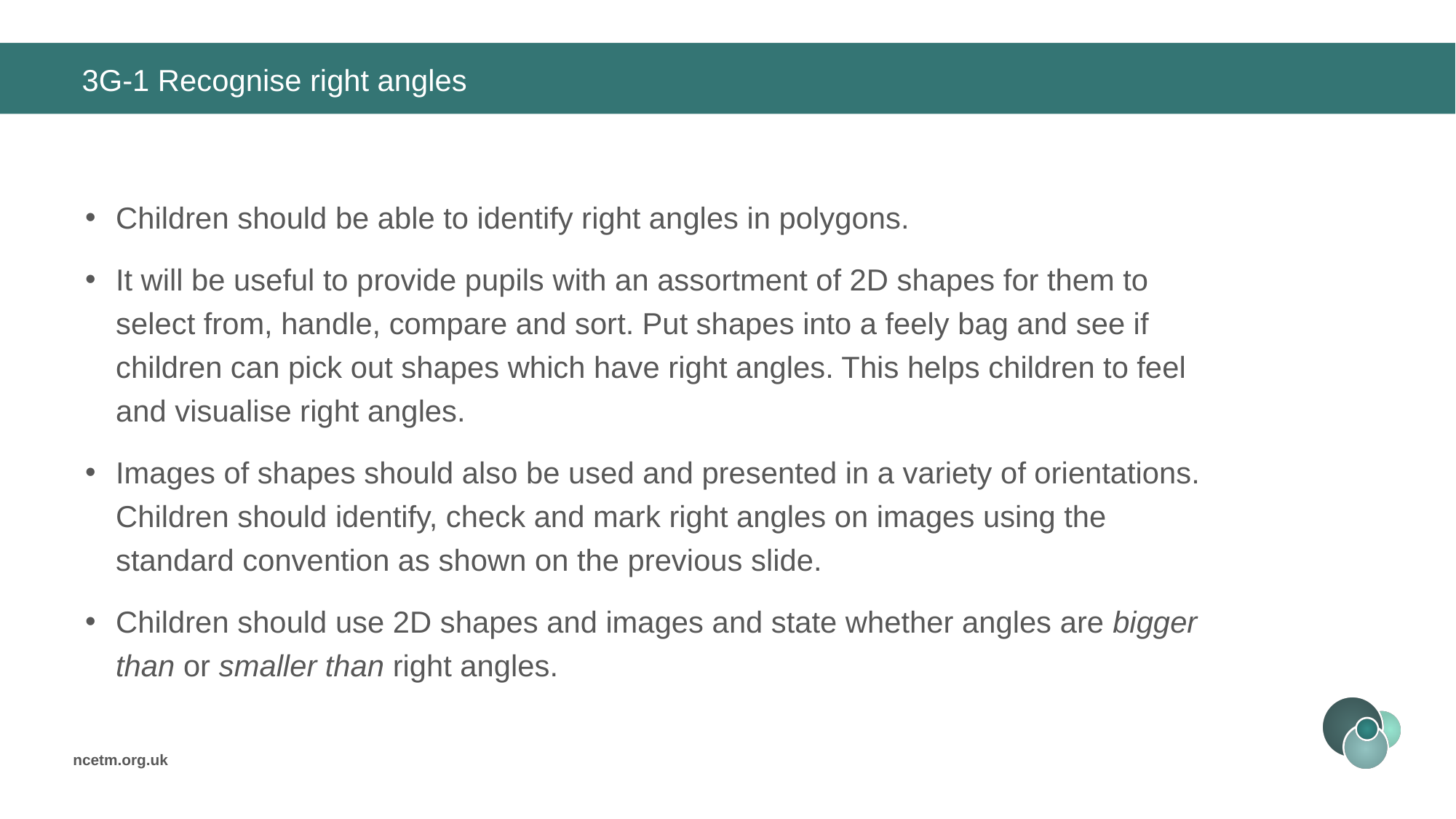

# 3G-1 Recognise right angles
Children should be able to identify right angles in polygons.
It will be useful to provide pupils with an assortment of 2D shapes for them to select from, handle, compare and sort. Put shapes into a feely bag and see if children can pick out shapes which have right angles. This helps children to feel and visualise right angles.
Images of shapes should also be used and presented in a variety of orientations. Children should identify, check and mark right angles on images using the standard convention as shown on the previous slide.
Children should use 2D shapes and images and state whether angles are bigger than or smaller than right angles.